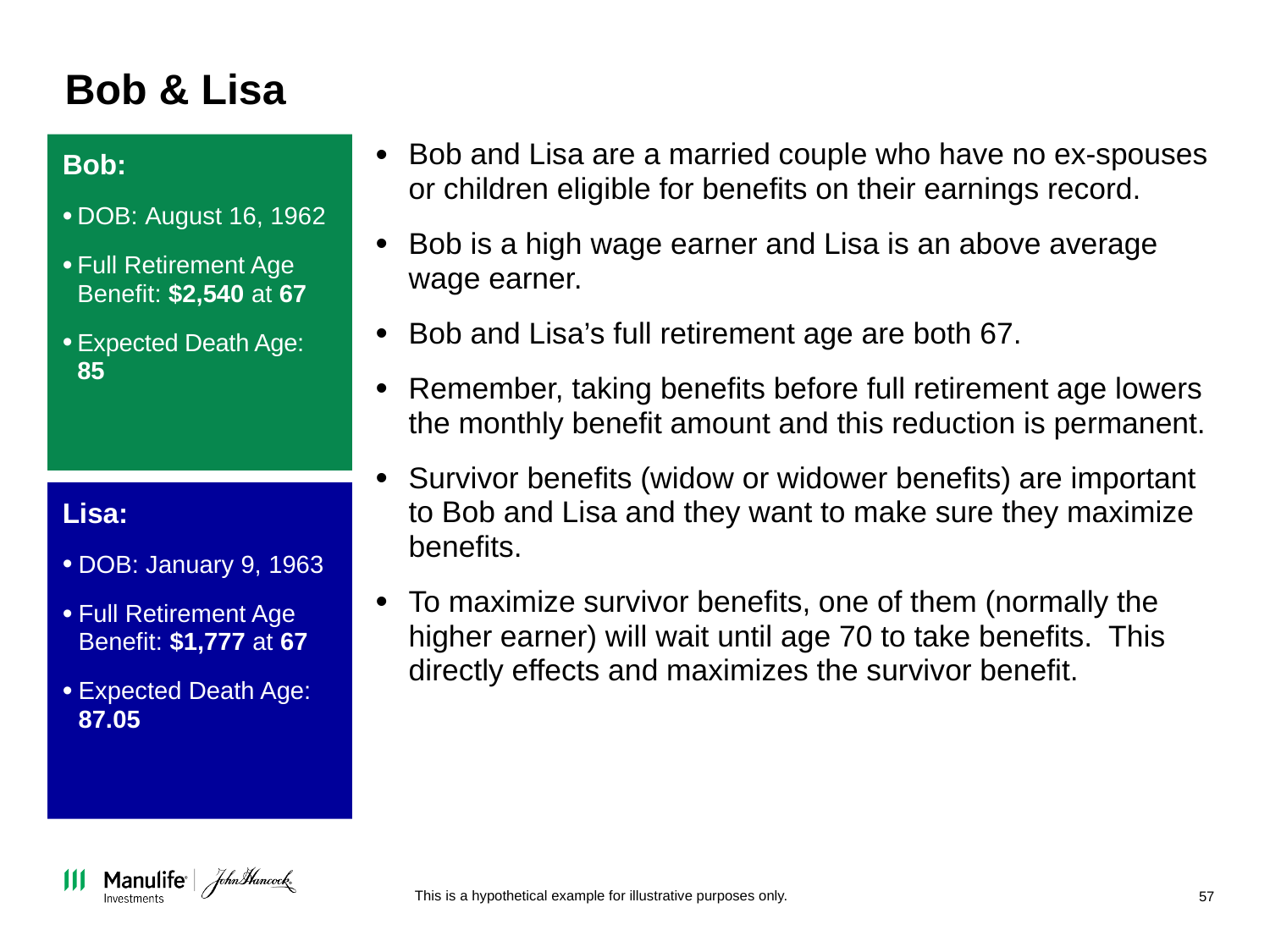

# Bob & Lisa
Bob:
DOB: August 16, 1962
Full Retirement Age Benefit: $2,540 at 67
Expected Death Age: 85
Bob and Lisa are a married couple who have no ex-spouses or children eligible for benefits on their earnings record.
Bob is a high wage earner and Lisa is an above average wage earner.
Bob and Lisa’s full retirement age are both 67.
Remember, taking benefits before full retirement age lowers the monthly benefit amount and this reduction is permanent.
Survivor benefits (widow or widower benefits) are important to Bob and Lisa and they want to make sure they maximize benefits.
To maximize survivor benefits, one of them (normally the higher earner) will wait until age 70 to take benefits.  This directly effects and maximizes the survivor benefit.
Lisa:
DOB: January 9, 1963
Full Retirement Age Benefit: $1,777 at 67
Expected Death Age: 87.05
This is a hypothetical example for illustrative purposes only.
57